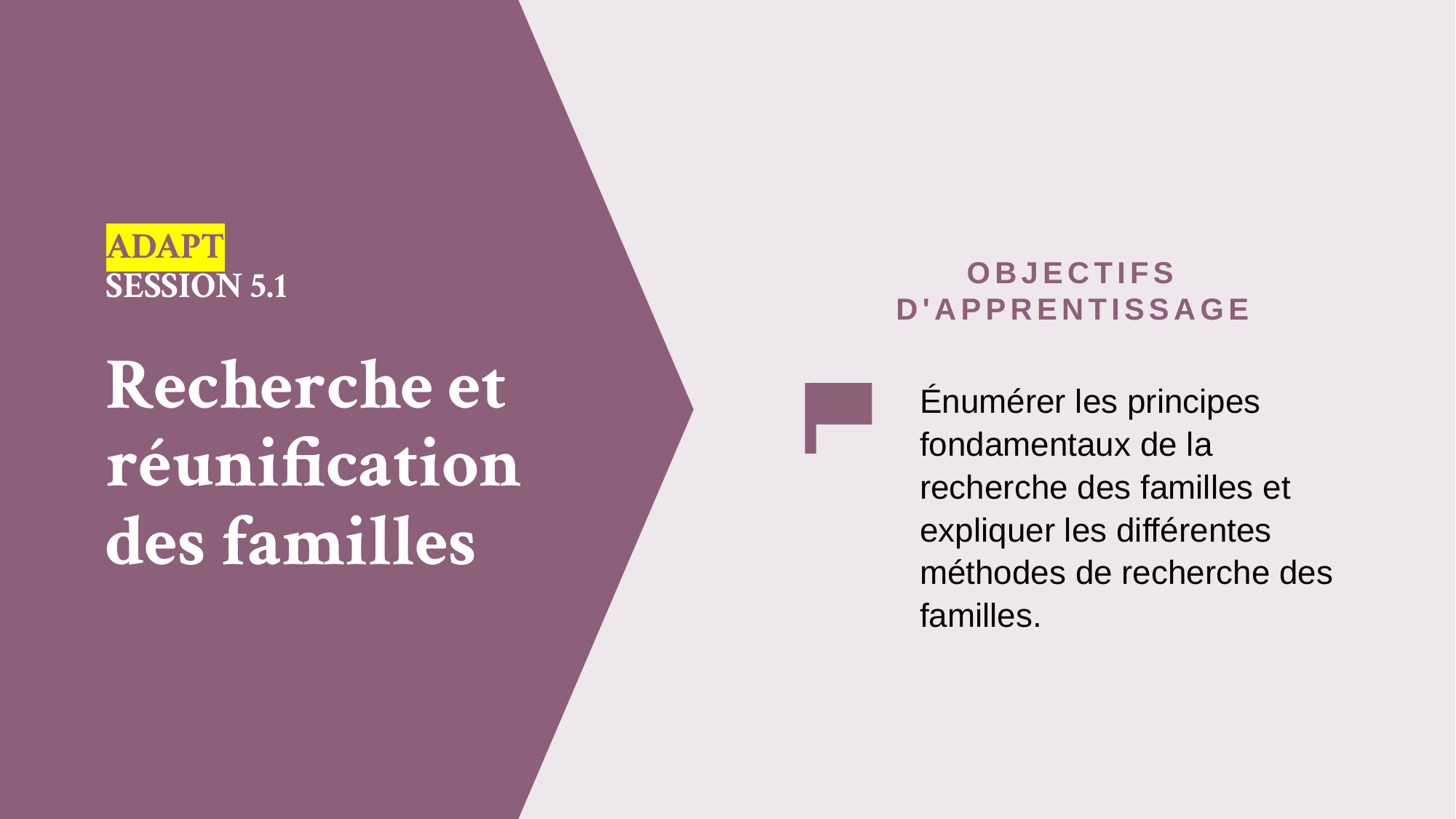

OBJECTIFS D'APPRENTISSAGE
# ADAPT SESSION 5.1 Recherche et réunification des familles
Énumérer les principes fondamentaux de la recherche des familles et expliquer les différentes méthodes de recherche des familles.